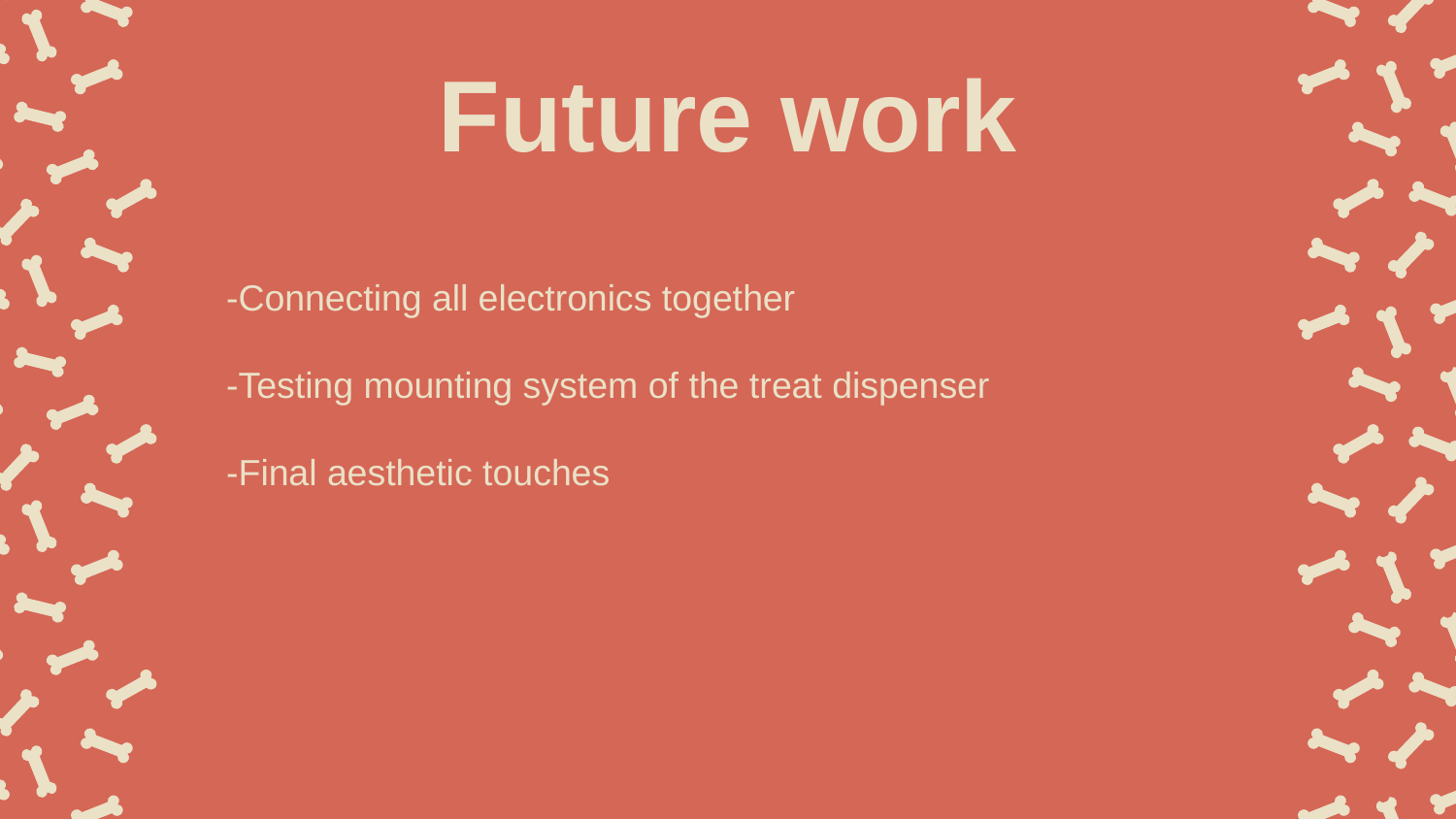

# Future work
-Connecting all electronics together
-Testing mounting system of the treat dispenser
-Final aesthetic touches